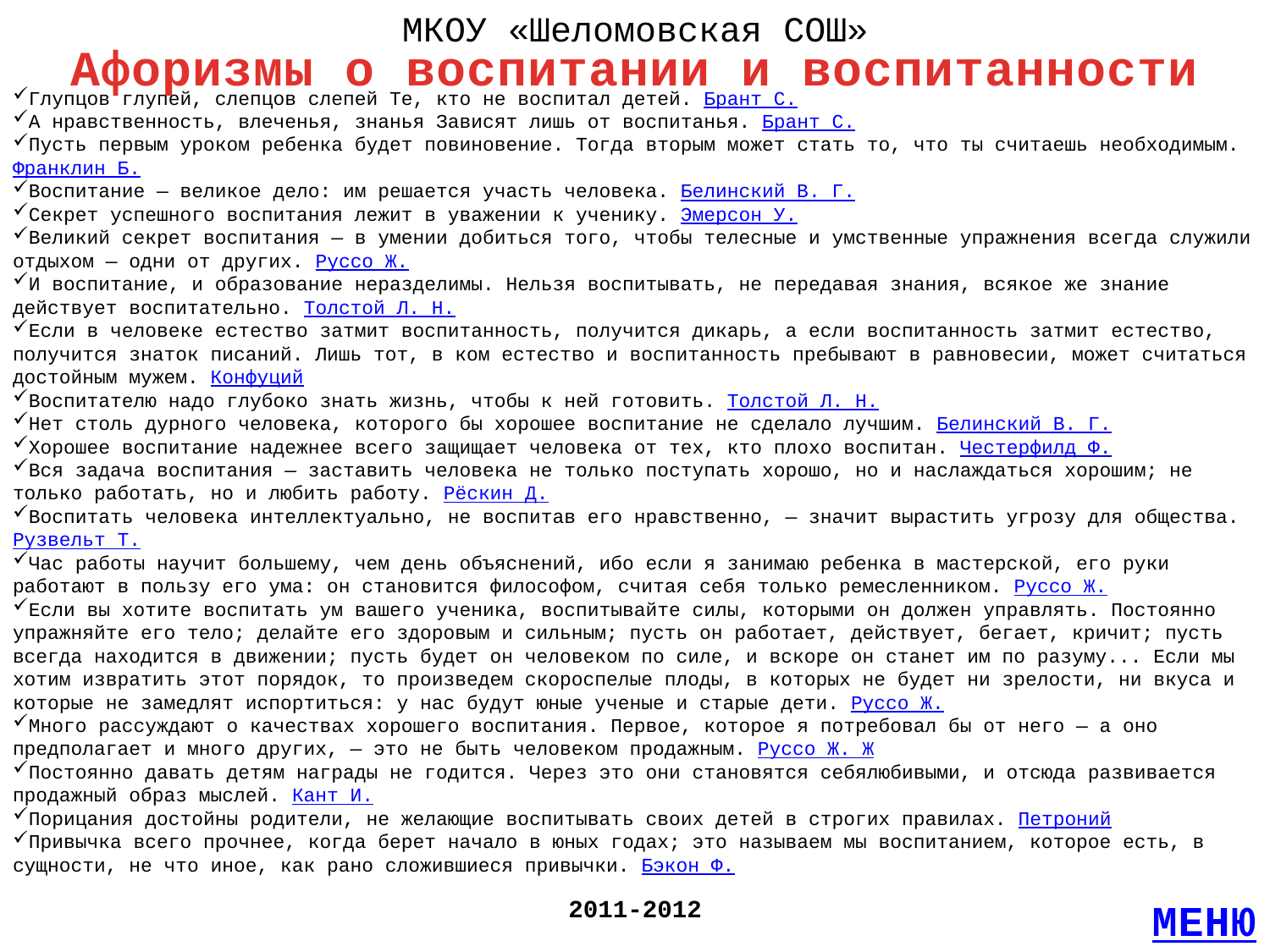

МКОУ «Шеломовская СОШ»
Афоризмы о воспитании и воспитанности
Глупцов глупей, слепцов слепей Те, кто не воспитал детей. Брант С.
А нравственность, влеченья, знанья Зависят лишь от воспитанья. Брант С.
Пусть первым уроком ребенка будет повиновение. Тогда вторым может стать то, что ты считаешь необходимым. Франклин Б.
Воспитание — великое дело: им решается участь человека. Белинский В. Г.
Секрет успешного воспитания лежит в уважении к ученику. Эмерсон У.
Великий секрет воспитания — в умении добиться того, чтобы телесные и умственные упражнения всегда служили отдыхом — одни от других. Руссо Ж.
И воспитание, и образование неразделимы. Нельзя воспитывать, не передавая знания, всякое же знание действует воспитательно. Толстой Л. Н.
Если в человеке естество затмит воспитанность, получится дикарь, а если воспитанность затмит естество, получится знаток писаний. Лишь тот, в ком естество и воспитанность пребывают в равновесии, может считаться достойным мужем. Конфуций
Воспитателю надо глубоко знать жизнь, чтобы к ней готовить. Толстой Л. Н.
Нет столь дурного человека, которого бы хорошее воспитание не сделало лучшим. Белинский В. Г.
Хорошее воспитание надежнее всего защищает человека от тех, кто плохо воспитан. Честерфилд Ф.
Вся задача воспитания — заставить человека не только поступать хорошо, но и наслаждаться хорошим; не только работать, но и любить работу. Рёскин Д.
Воспитать человека интеллектуально, не воспитав его нравственно, — значит вырастить угрозу для общества. Рузвельт Т.
Час работы научит большему, чем день объяснений, ибо если я занимаю ребенка в мастерской, его руки работают в пользу его ума: он становится философом, считая себя только ремесленником. Руссо Ж.
Если вы хотите воспитать ум вашего ученика, воспитывайте силы, которыми он должен управлять. Постоянно упражняйте его тело; делайте его здоровым и сильным; пусть он работает, действует, бегает, кричит; пусть всегда находится в движении; пусть будет он человеком по силе, и вскоре он станет им по разуму... Если мы хотим извратить этот порядок, то произведем скороспелые плоды, в которых не будет ни зрелости, ни вкуса и которые не замедлят испортиться: у нас будут юные ученые и старые дети. Руссо Ж.
Много рассуждают о качествах хорошего воспитания. Первое, которое я потребовал бы от него — а оно предполагает и много других, — это не быть человеком продажным. Руссо Ж. Ж
Постоянно давать детям награды не годится. Через это они становятся себялюбивыми, и отсюда развивается продажный образ мыслей. Кант И.
Порицания достойны родители, не желающие воспитывать своих детей в строгих правилах. Петроний
Привычка всего прочнее, когда берет начало в юных годах; это называем мы воспитанием, которое есть, в сущности, не что иное, как рано сложившиеся привычки. Бэкон Ф.
2011-2012
МЕНЮ